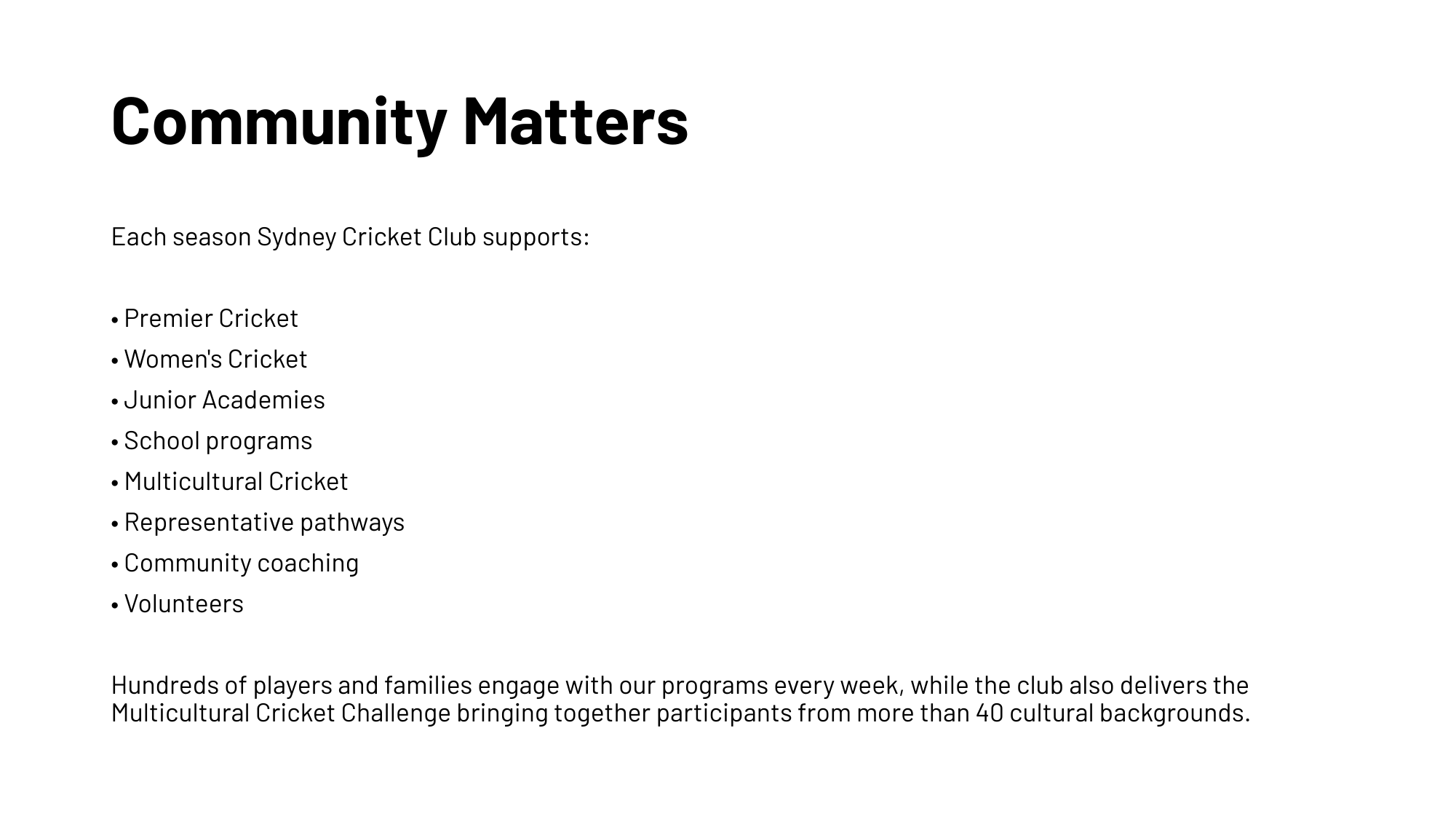

# Community Matters
Each season Sydney Cricket Club supports:

• Premier Cricket
• Women's Cricket
• Junior Academies
• School programs
• Multicultural Cricket
• Representative pathways
• Community coaching
• Volunteers

Hundreds of players and families engage with our programs every week, while the club also delivers the Multicultural Cricket Challenge bringing together participants from more than 40 cultural backgrounds.